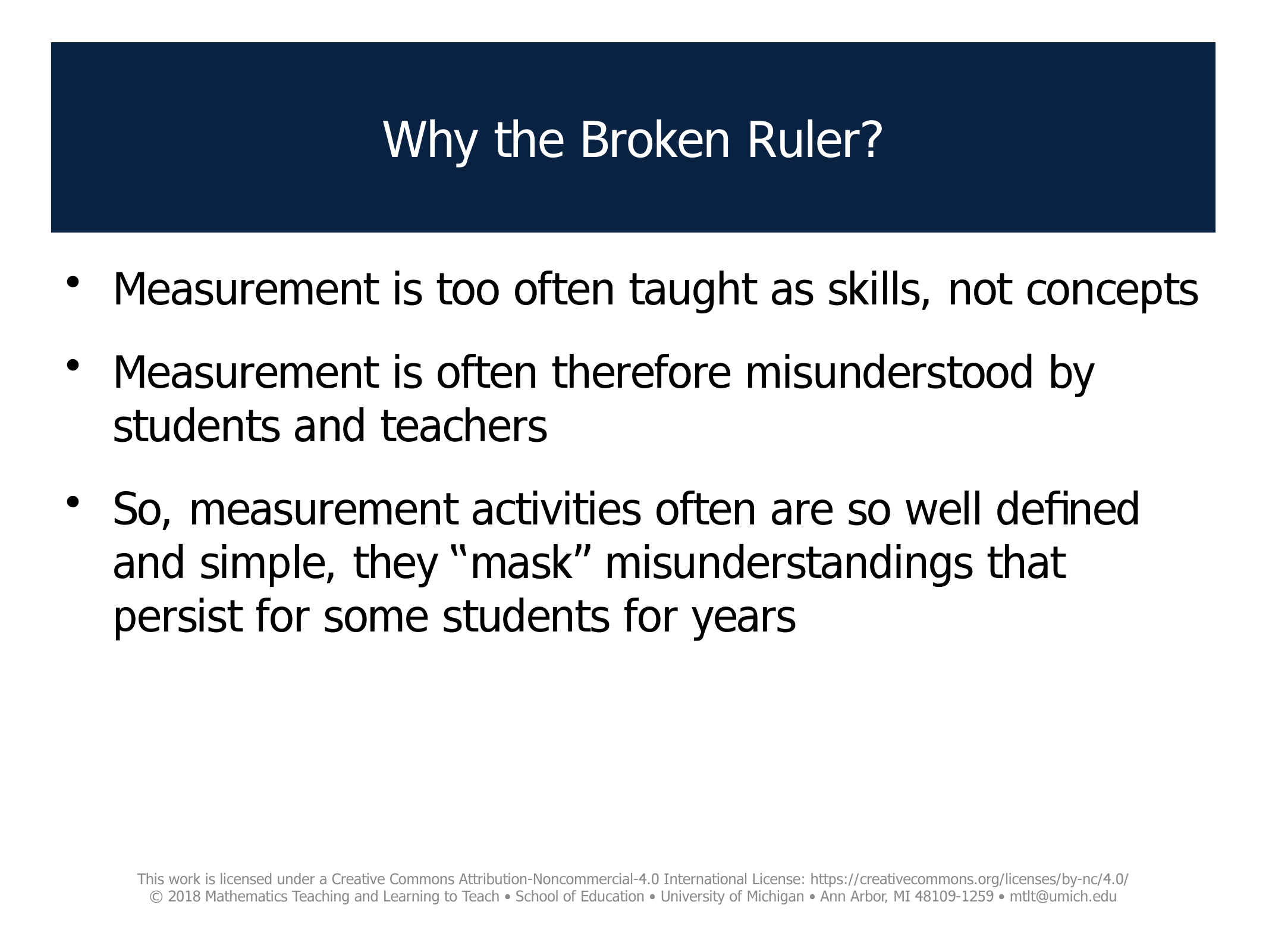

# Why the Broken Ruler?
Measurement is too often taught as skills, not concepts
Measurement is often therefore misunderstood by students and teachers
So, measurement activities often are so well defined and simple, they “mask” misunderstandings that persist for some students for years
This work is licensed under a Creative Commons Attribution-Noncommercial-4.0 International License: https://creativecommons.org/licenses/by-nc/4.0/
© 2018 Mathematics Teaching and Learning to Teach • School of Education • University of Michigan • Ann Arbor, MI 48109-1259 • mtlt@umich.edu